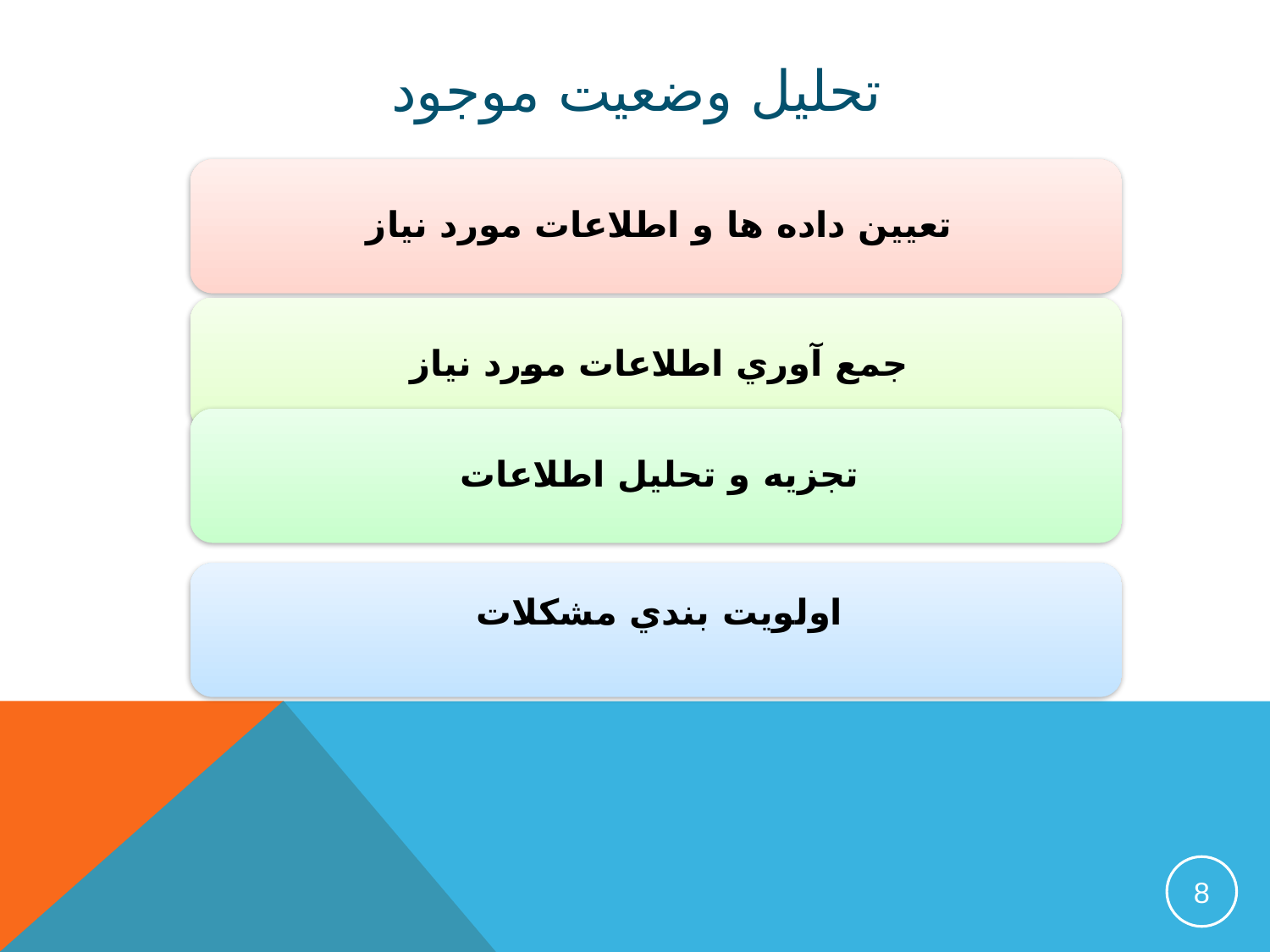

# تحليل وضعيت موجود
تعیین داده ها و اطلاعات مورد نیاز

جمع آوري اطلاعات مورد نیاز

تجزیه و تحلیل اطلاعات
اولویت بندي مشکلات

8